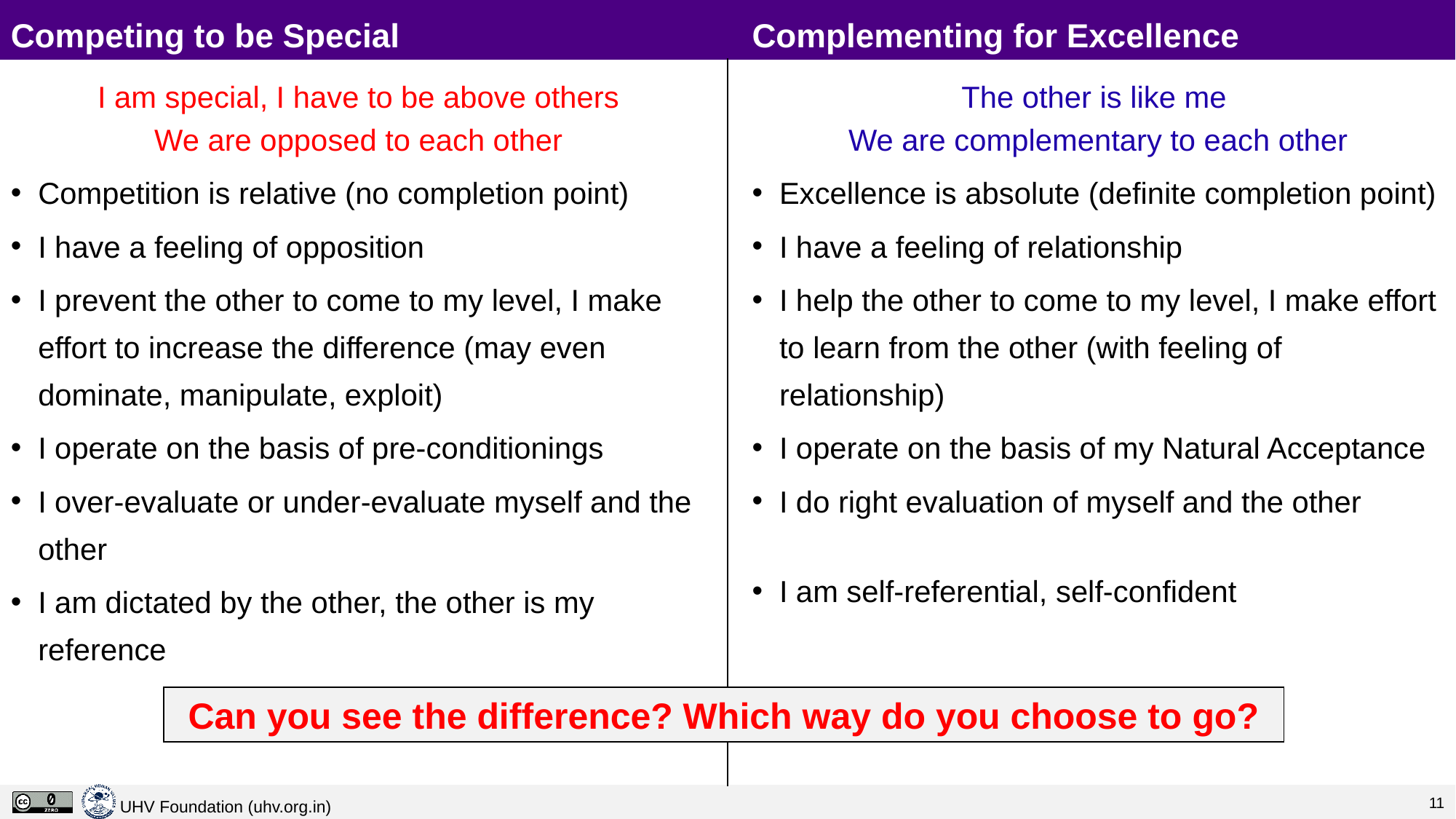

Complementing for Excellence
# Competing to be Special
I am special, I have to be above others
We are opposed to each other
Competition is relative (no completion point)
I have a feeling of opposition
I prevent the other to come to my level, I make effort to increase the difference (may even   dominate, manipulate, exploit)
I operate on the basis of pre-conditionings
I over-evaluate or under-evaluate myself and the other
I am dictated by the other, the other is my reference
The other is like me
We are complementary to each other
Excellence is absolute (definite completion point)
I have a feeling of relationship
I help the other to come to my level, I make effort to learn from the other (with feeling of relationship)
I operate on the basis of my Natural Acceptance
I do right evaluation of myself and the other

I am self-referential, self-confident

Can you see the difference? Which way do you choose to go?